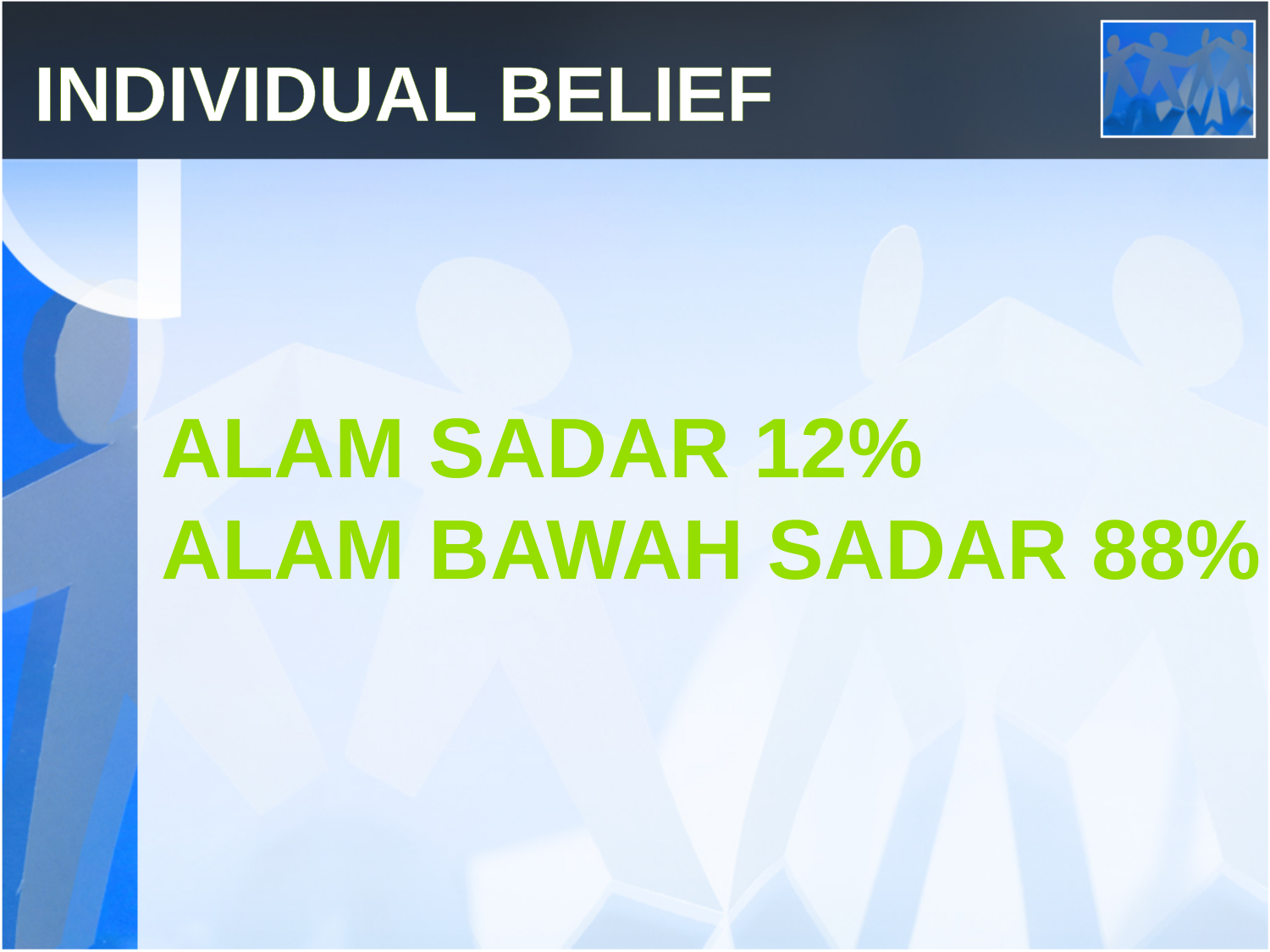

# Individual belief

Alam sadar 12%
Alam bawah sadar 88%